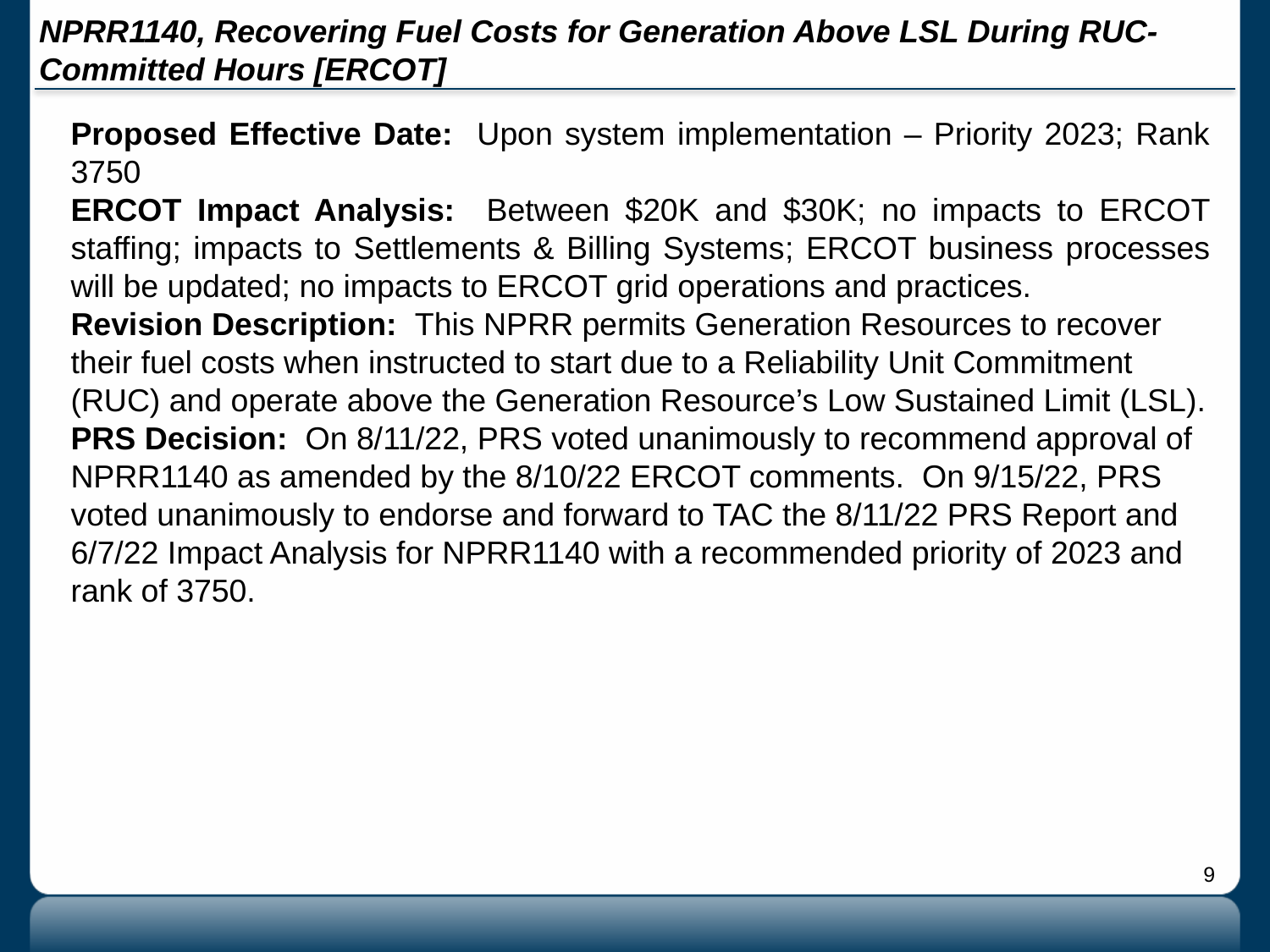

# NPRR1140, Recovering Fuel Costs for Generation Above LSL During RUC-Committed Hours [ERCOT]
Proposed Effective Date:  Upon system implementation – Priority 2023; Rank 3750
ERCOT Impact Analysis:  Between $20K and $30K; no impacts to ERCOT staffing; impacts to Settlements & Billing Systems; ERCOT business processes will be updated; no impacts to ERCOT grid operations and practices.
Revision Description:  This NPRR permits Generation Resources to recover their fuel costs when instructed to start due to a Reliability Unit Commitment (RUC) and operate above the Generation Resource’s Low Sustained Limit (LSL).
PRS Decision:  On 8/11/22, PRS voted unanimously to recommend approval of NPRR1140 as amended by the 8/10/22 ERCOT comments.  On 9/15/22, PRS voted unanimously to endorse and forward to TAC the 8/11/22 PRS Report and 6/7/22 Impact Analysis for NPRR1140 with a recommended priority of 2023 and rank of 3750.